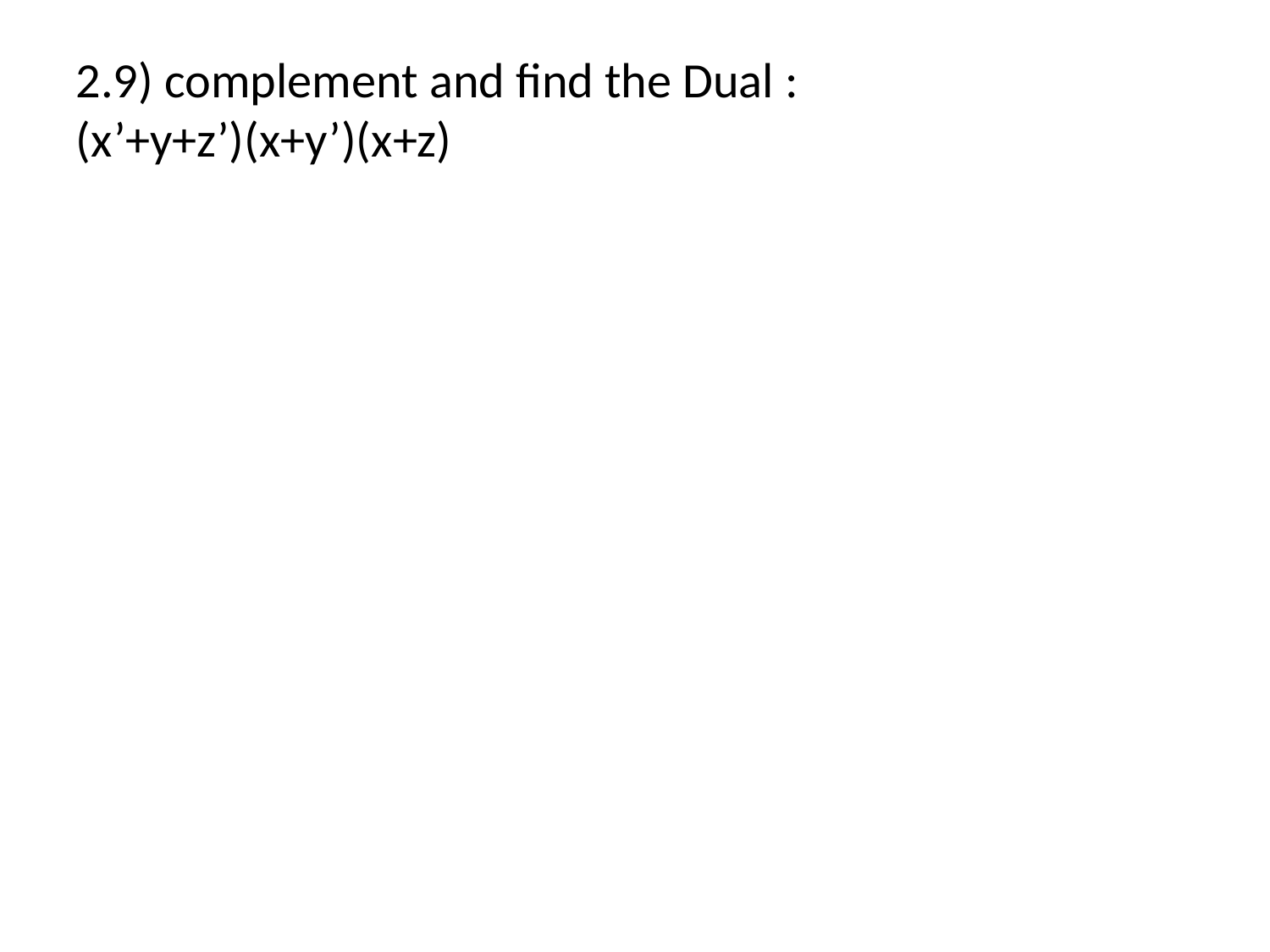

2.9) complement and find the Dual : (x’+y+z’)(x+y’)(x+z)